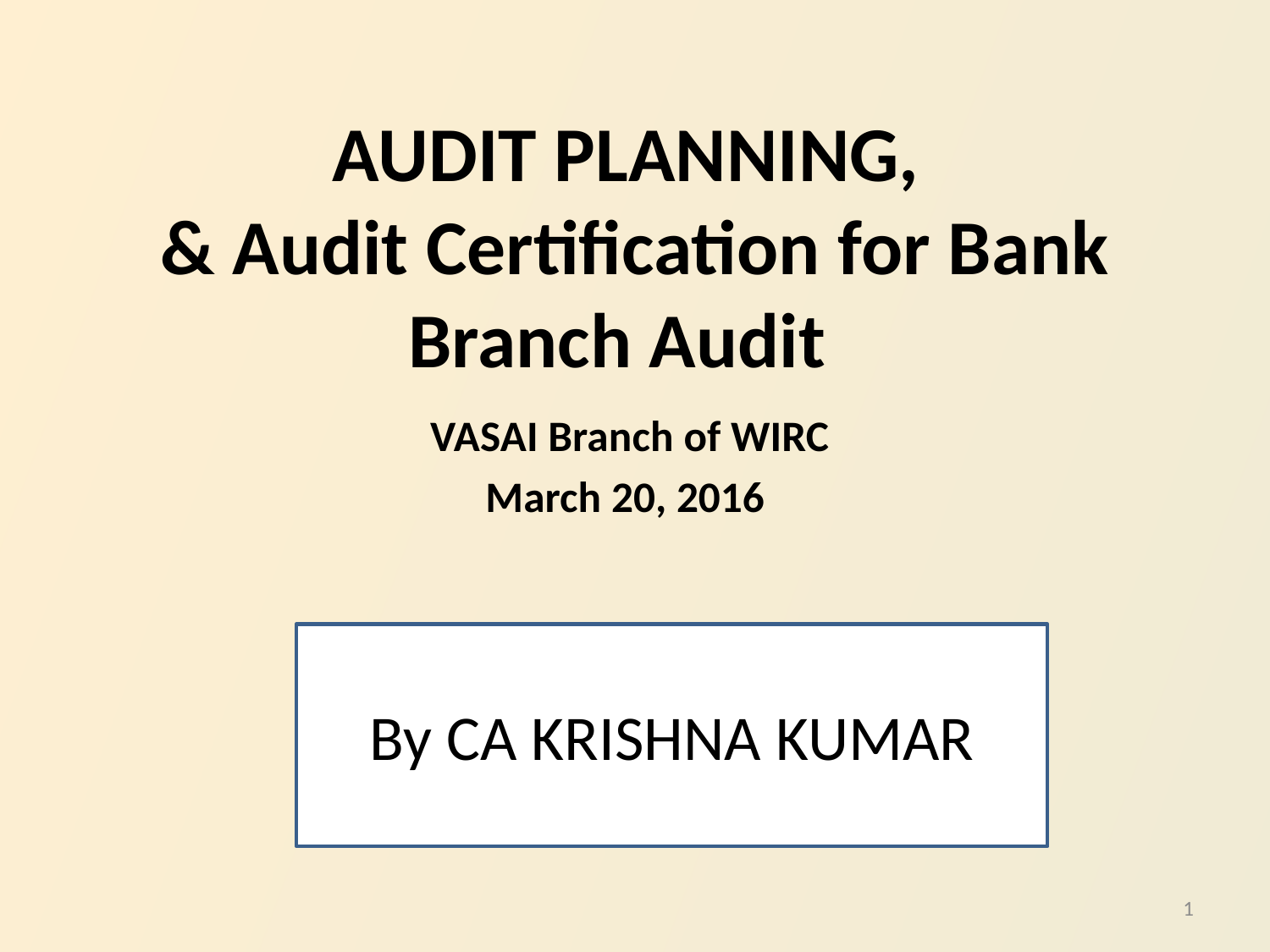

# AUDIT PLANNING, & Audit Certification for Bank Branch Audit
VASAI Branch of WIRC
March 20, 2016
By CA KRISHNA KUMAR
1